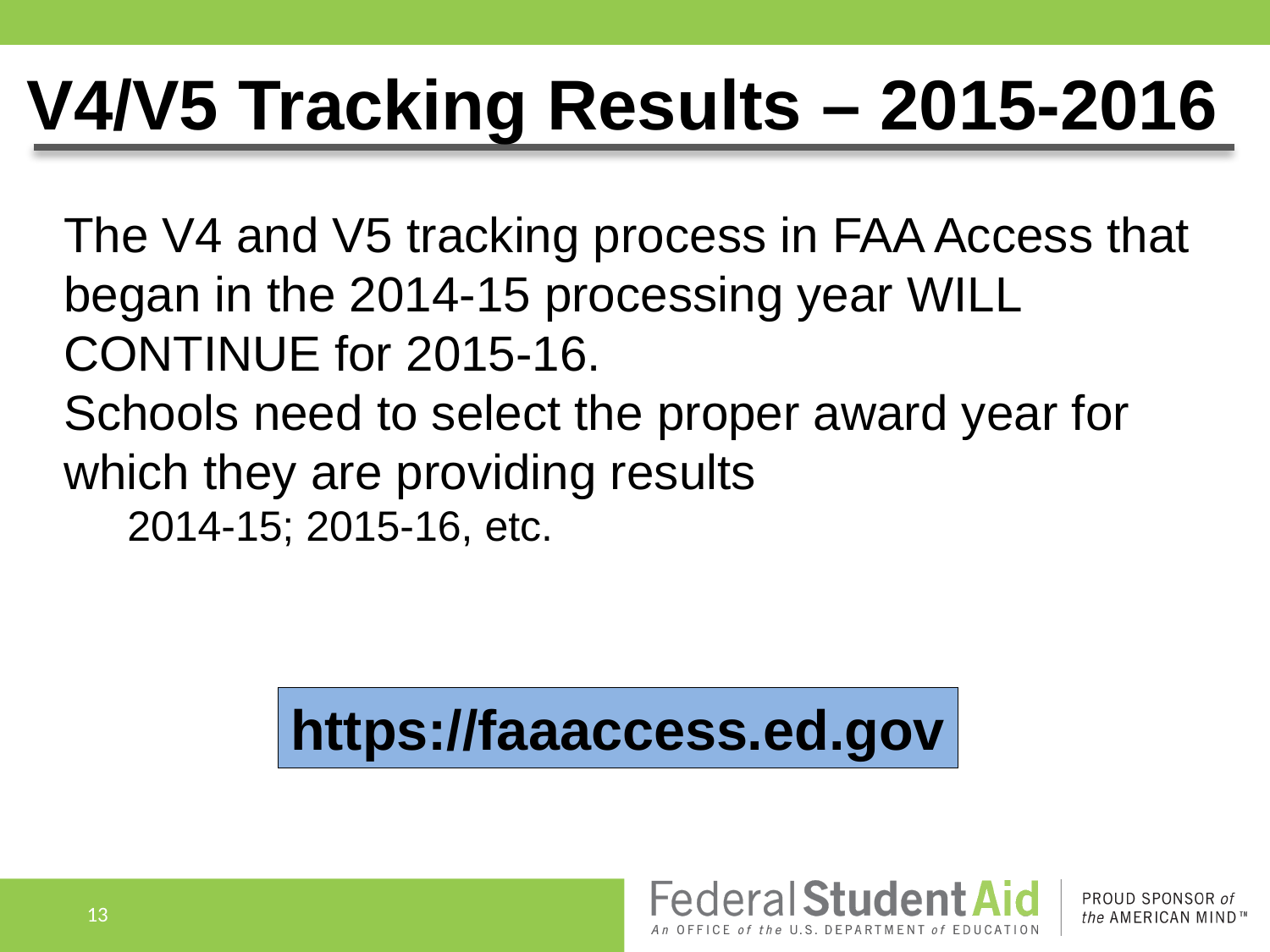

V4/V5 Tracking Results – 2015-2016
The V4 and V5 tracking process in FAA Access that began in the 2014-15 processing year WILL CONTINUE for 2015-16.
Schools need to select the proper award year for which they are providing results
2014-15; 2015-16, etc.

https://faaaccess.ed.gov
13